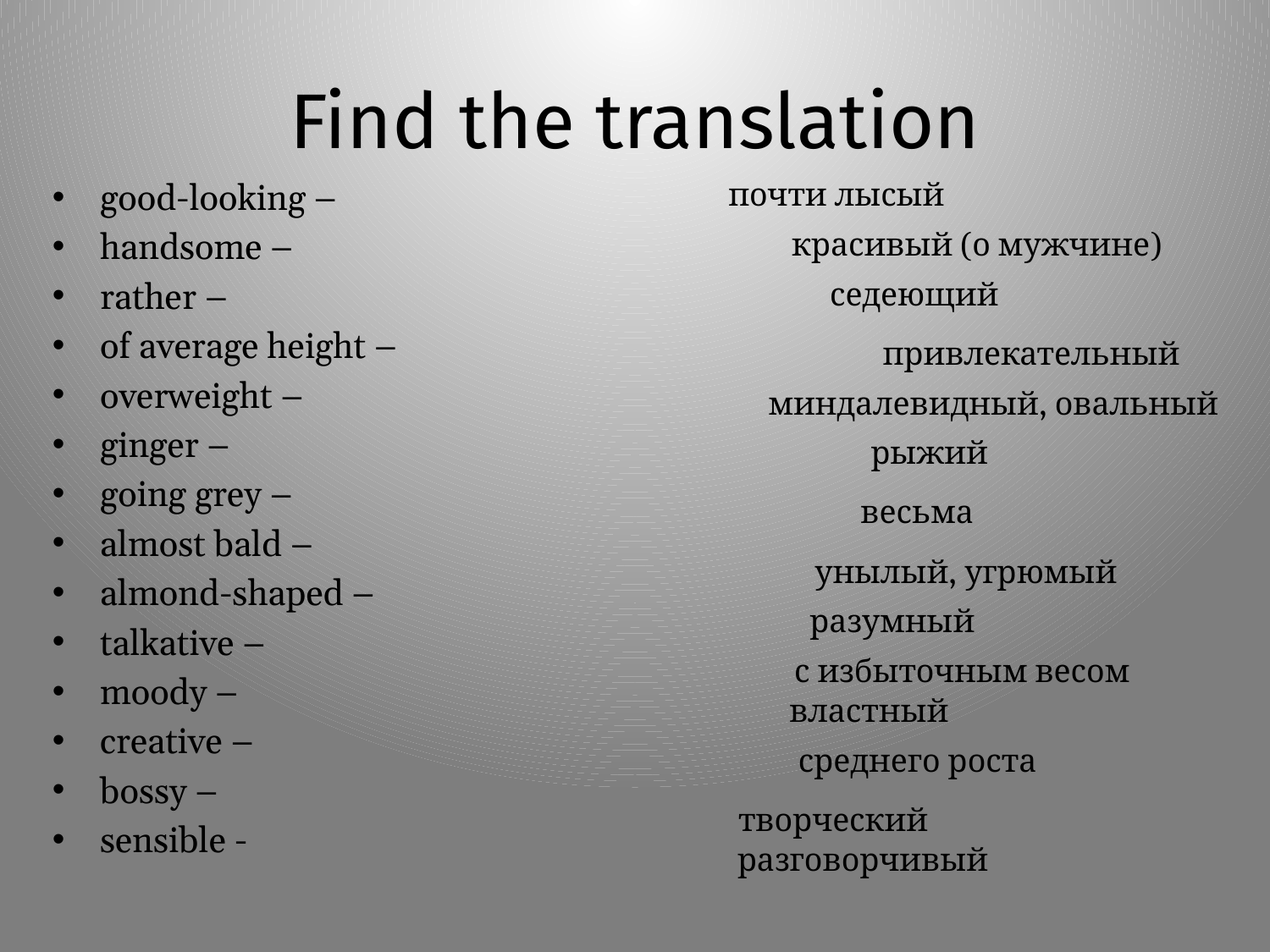

# Find the translation
good-looking –
handsome –
rather –
of average height –
overweight –
ginger –
going grey –
almost bald –
almond-shaped –
talkative –
moody –
creative –
bossy –
sensible -
почти лысый
красивый (о мужчине)
седеющий
привлекательный
миндалевидный, овальный
рыжий
весьма
унылый, угрюмый
разумный
с избыточным весом
властный
среднего роста
творческий
разговорчивый